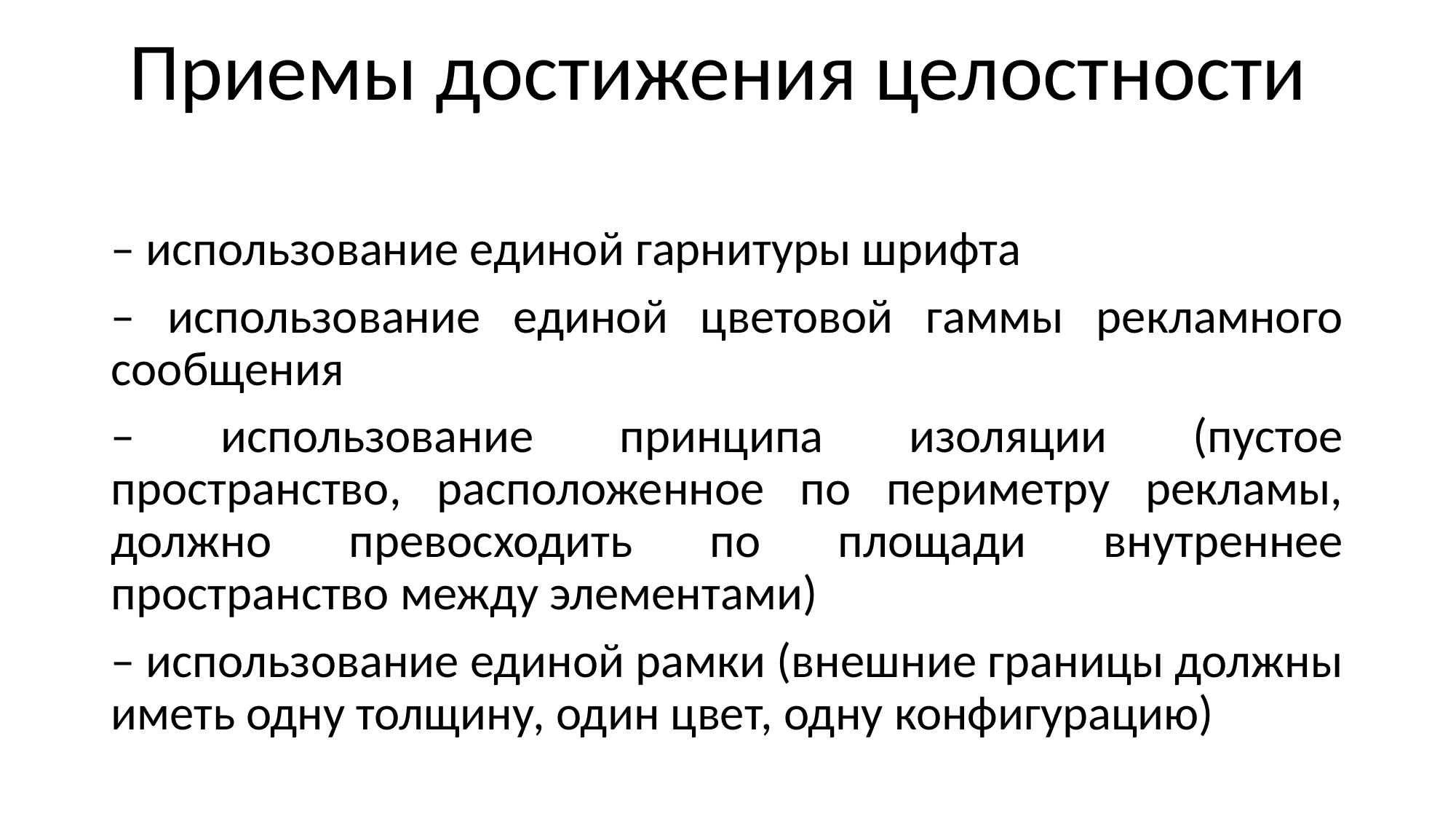

# Приемы достижения целостности
– использование единой гарнитуры шрифта
– использование единой цветовой гаммы рекламного сообщения
– использование принципа изоляции (пустое пространство, расположенное по периметру рекламы, должно превосходить по площади внутреннее пространство между элементами)
– использование единой рамки (внешние границы должны иметь одну толщину, один цвет, одну конфигурацию)